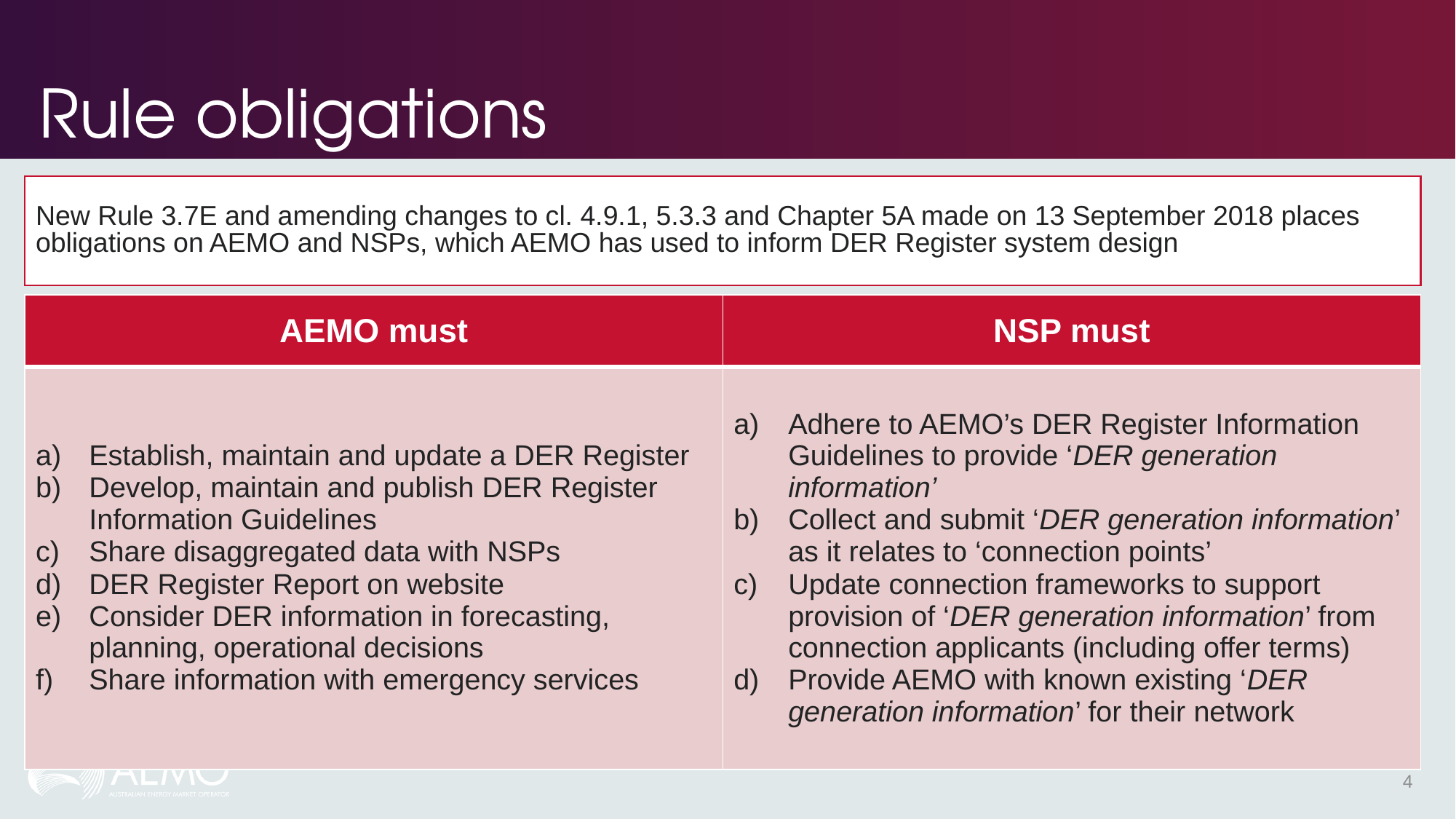

# Rule obligations
New Rule 3.7E and amending changes to cl. 4.9.1, 5.3.3 and Chapter 5A made on 13 September 2018 places obligations on AEMO and NSPs, which AEMO has used to inform DER Register system design
| AEMO must | NSP must |
| --- | --- |
| Establish, maintain and update a DER Register Develop, maintain and publish DER Register Information Guidelines Share disaggregated data with NSPs DER Register Report on website Consider DER information in forecasting, planning, operational decisions Share information with emergency services | Adhere to AEMO’s DER Register Information Guidelines to provide ‘DER generation information’ Collect and submit ‘DER generation information’ as it relates to ‘connection points’ Update connection frameworks to support provision of ‘DER generation information’ from connection applicants (including offer terms) Provide AEMO with known existing ‘DER generation information’ for their network |
4